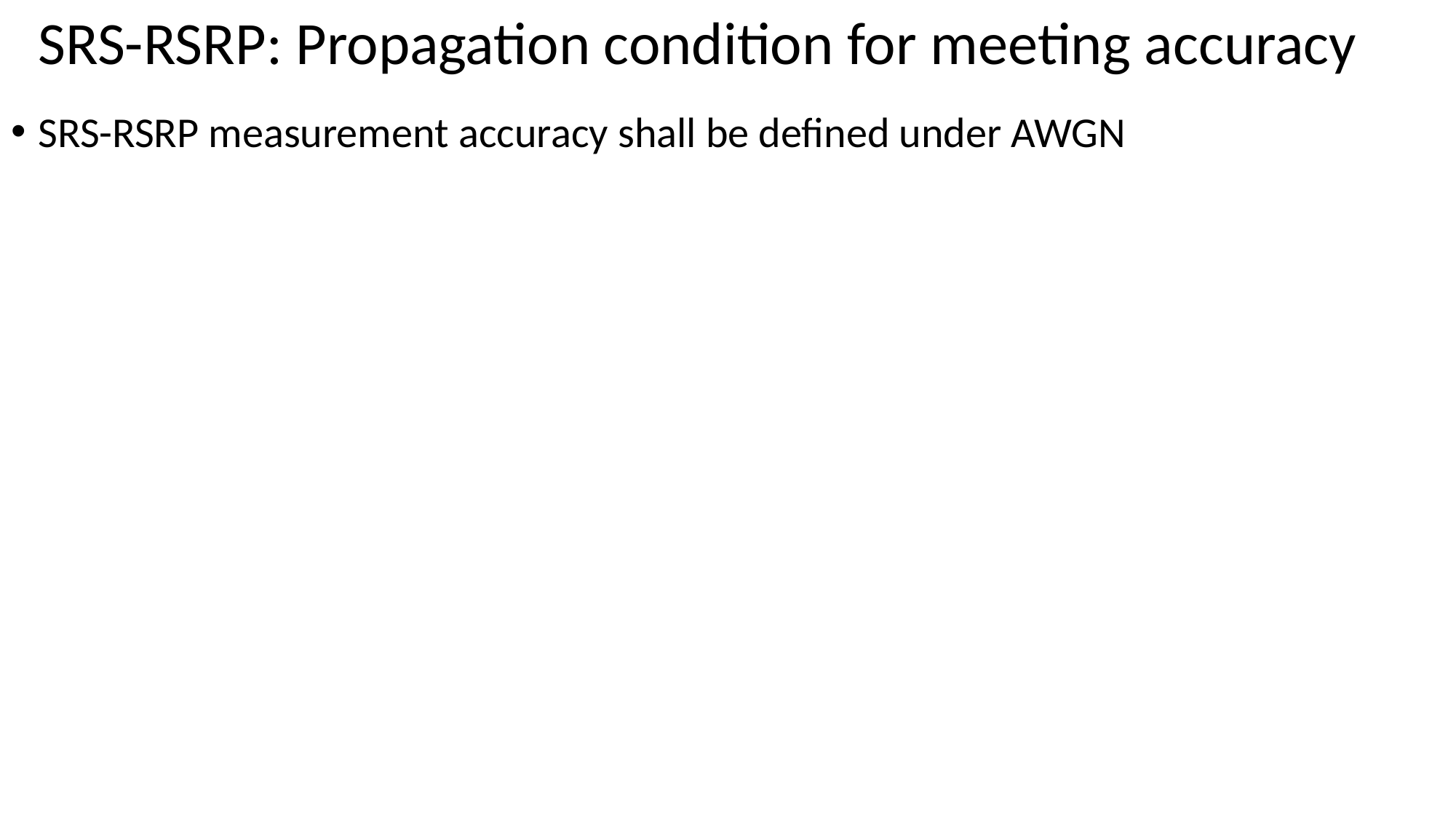

# SRS-RSRP: Propagation condition for meeting accuracy
SRS-RSRP measurement accuracy shall be defined under AWGN